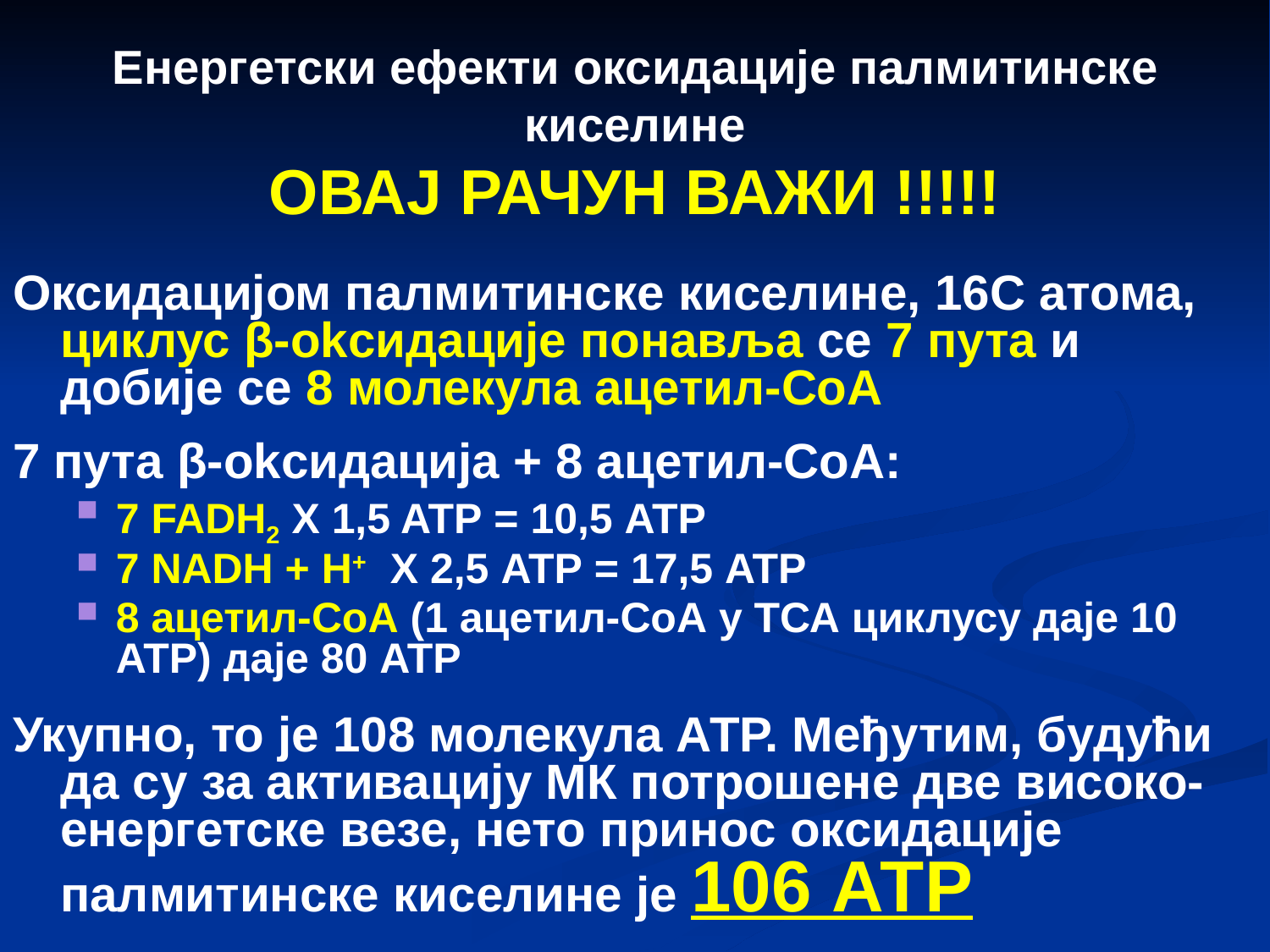

# Енергетски ефекти оксидације палмитинске киселине ОВАЈ РАЧУН ВАЖИ !!!!!
Оксидацијом палмитинске киселине, 16С атома, циклус β-оkсидације понавља се 7 пута и добије се 8 молекула ацетил-СоА

7 пута β-оkсидација + 8 ацетил-СоА:
7 FADH2 X 1,5 ATР = 10,5 ATР
7 NADH + H+  X 2,5 ATР = 17,5 ATР
8 ацетил-СоА (1 ацетил-СоА у ТСА циклусу даје 10 ATР) даје 80 ATР

Укупно, то је 108 молекула АТР. Међутим, будући да су за активацију МК потрошене две високо-енергетске везе, нето принос оксидације палмитинске киселине је 106 АТР